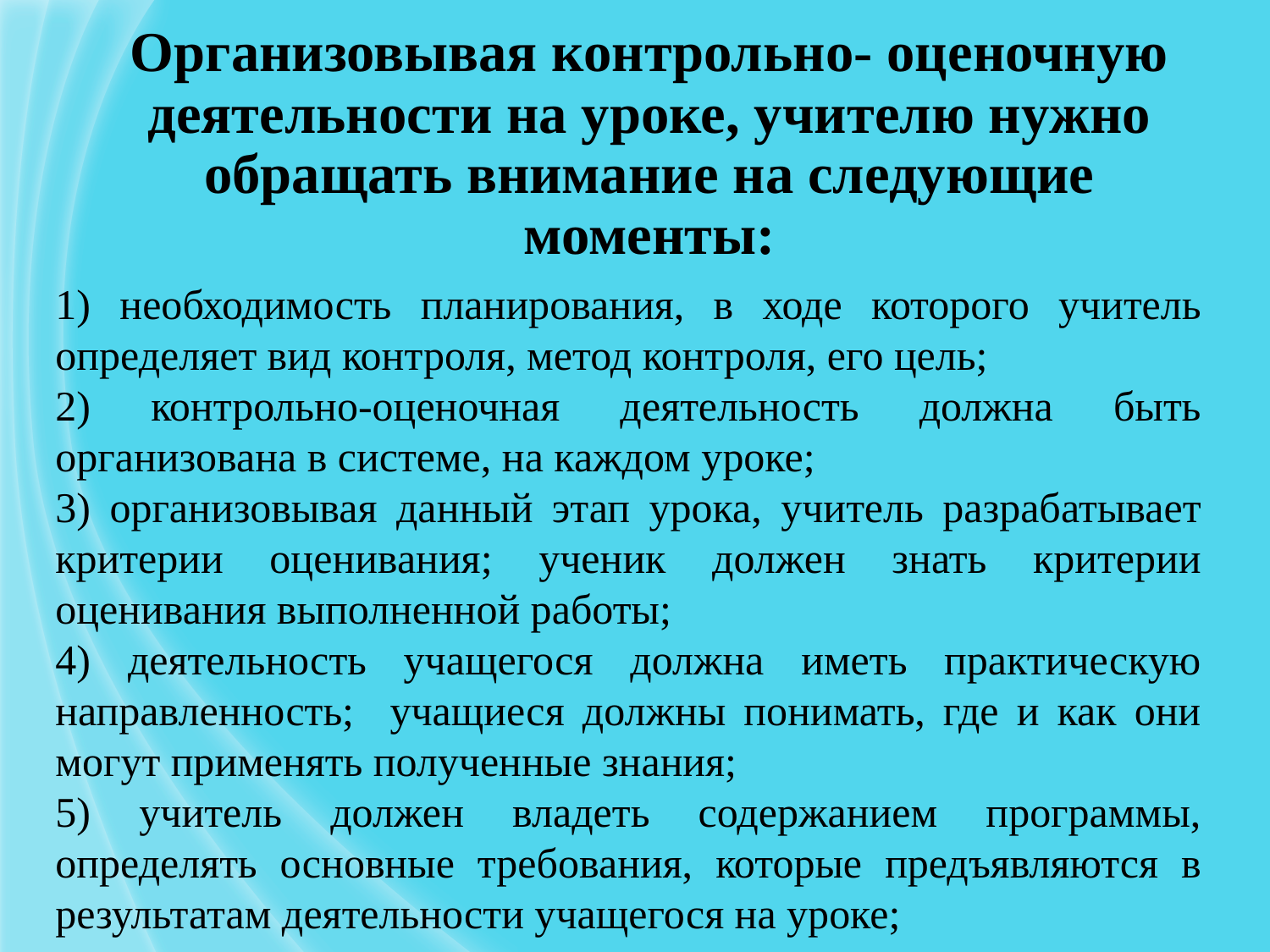

# Организовывая контрольно- оценочную деятельности на уроке, учителю нужно обращать внимание на следующие моменты:
1) необходимость планирования, в ходе которого учитель определяет вид контроля, метод контроля, его цель;
2) контрольно-оценочная деятельность должна быть организована в системе, на каждом уроке;
3) организовывая данный этап урока, учитель разрабатывает критерии оценивания; ученик должен знать критерии оценивания выполненной работы;
4) деятельность учащегося должна иметь практическую направленность;  учащиеся должны понимать, где и как они могут применять полученные знания;
5) учитель должен владеть содержанием программы, определять основные требования, которые предъявляются в результатам деятельности учащегося на уроке;